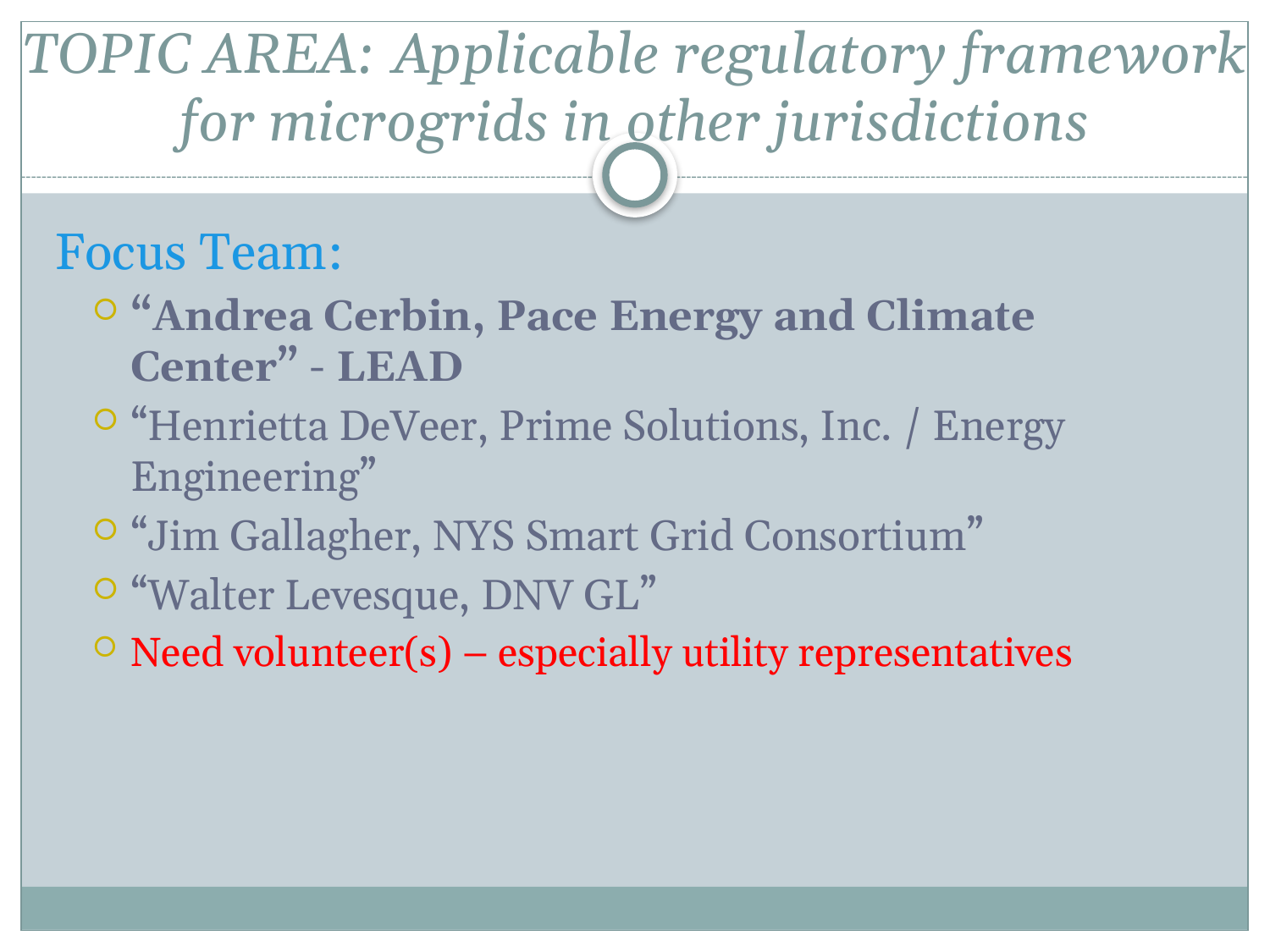

# TOPIC AREA: Applicable regulatory framework for microgrids in other jurisdictions
Focus Team:
“Andrea Cerbin, Pace Energy and Climate Center” - LEAD
“Henrietta DeVeer, Prime Solutions, Inc. / Energy Engineering”
“Jim Gallagher, NYS Smart Grid Consortium”
“Walter Levesque, DNV GL”
Need volunteer(s) – especially utility representatives